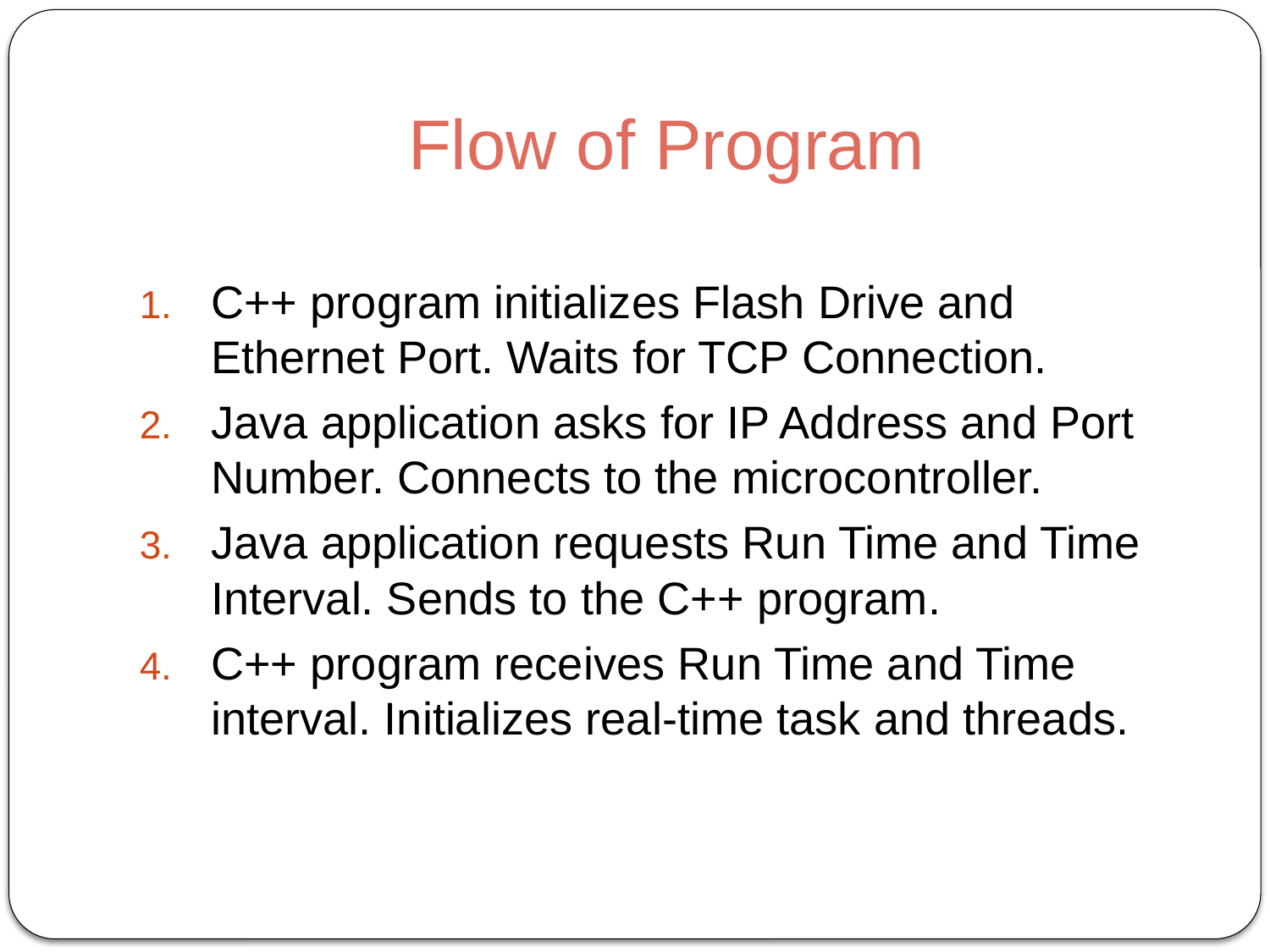

# Flow of Program

C++ program initializes Flash Drive and Ethernet Port. Waits for TCP Connection.
Java application asks for IP Address and Port Number. Connects to the microcontroller.
Java application requests Run Time and Time Interval. Sends to the C++ program.
C++ program receives Run Time and Time interval. Initializes real-time task and threads.